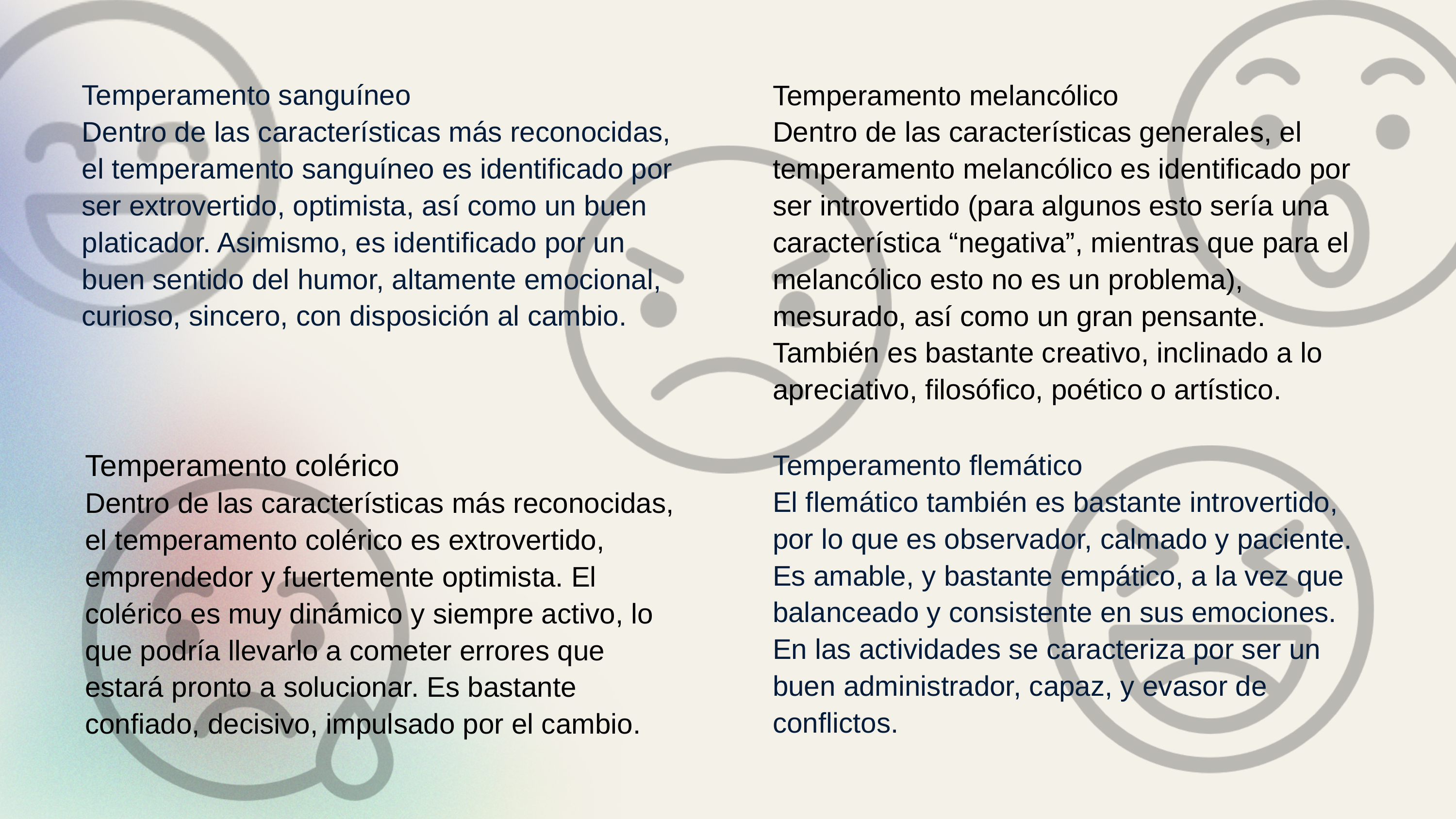

Temperamento sanguíneo
Dentro de las características más reconocidas, el temperamento sanguíneo es identificado por ser extrovertido, optimista, así como un buen platicador. Asimismo, es identificado por un buen sentido del humor, altamente emocional, curioso, sincero, con disposición al cambio.
Temperamento melancólico
Dentro de las características generales, el temperamento melancólico es identificado por ser introvertido (para algunos esto sería una característica “negativa”, mientras que para el melancólico esto no es un problema), mesurado, así como un gran pensante. También es bastante creativo, inclinado a lo apreciativo, filosófico, poético o artístico.

Temperamento colérico
Dentro de las características más reconocidas, el temperamento colérico es extrovertido, emprendedor y fuertemente optimista. El colérico es muy dinámico y siempre activo, lo que podría llevarlo a cometer errores que estará pronto a solucionar. Es bastante confiado, decisivo, impulsado por el cambio.
Temperamento flemático
El flemático también es bastante introvertido, por lo que es observador, calmado y paciente. Es amable, y bastante empático, a la vez que balanceado y consistente en sus emociones. En las actividades se caracteriza por ser un buen administrador, capaz, y evasor de conflictos.